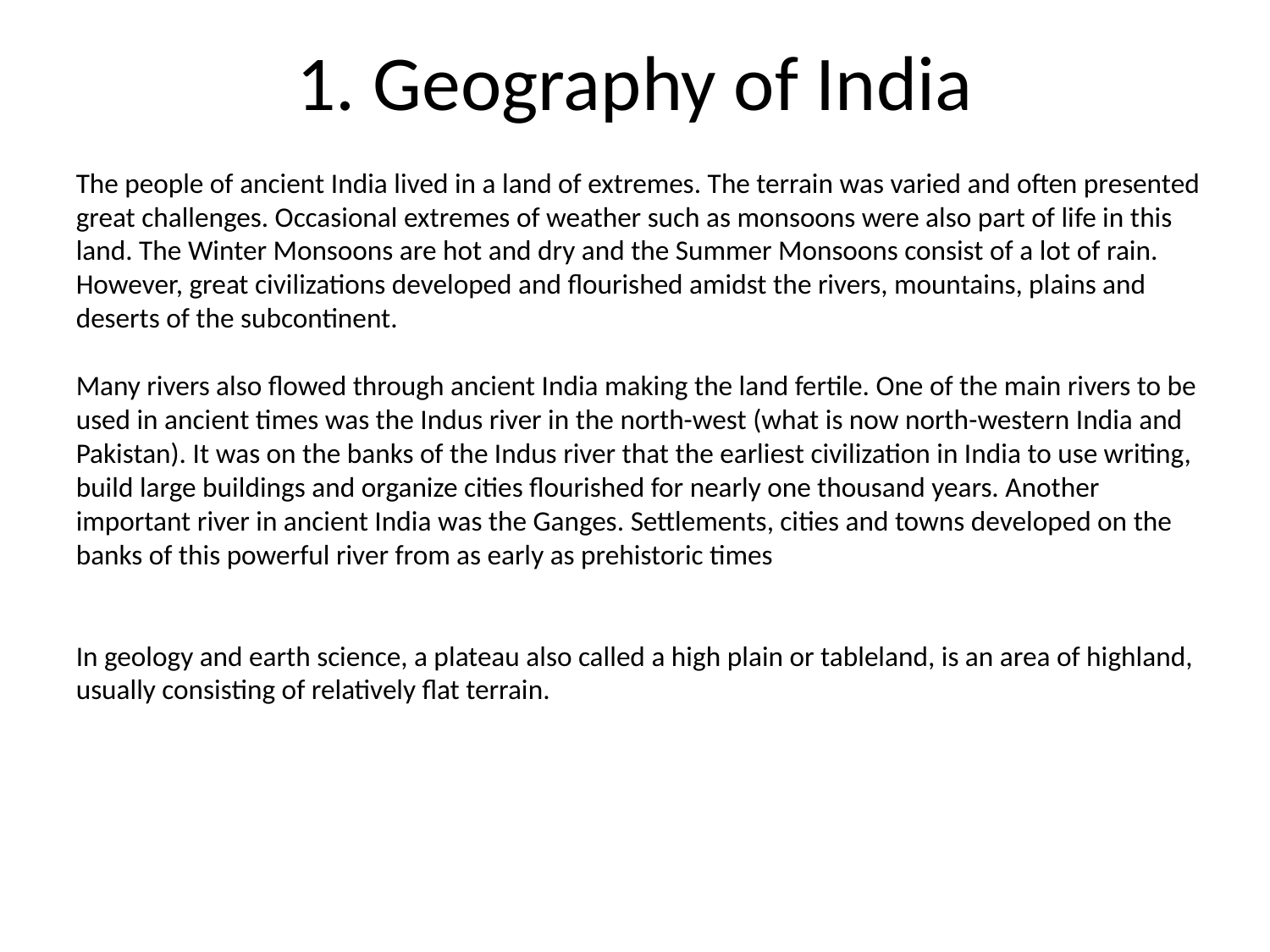

# 1. Geography of India
The people of ancient India lived in a land of extremes. The terrain was varied and often presented great challenges. Occasional extremes of weather such as monsoons were also part of life in this land. The Winter Monsoons are hot and dry and the Summer Monsoons consist of a lot of rain. However, great civilizations developed and flourished amidst the rivers, mountains, plains and deserts of the subcontinent.

Many rivers also flowed through ancient India making the land fertile. One of the main rivers to be used in ancient times was the Indus river in the north-west (what is now north-western India and Pakistan). It was on the banks of the Indus river that the earliest civilization in India to use writing, build large buildings and organize cities flourished for nearly one thousand years. Another important river in ancient India was the Ganges. Settlements, cities and towns developed on the banks of this powerful river from as early as prehistoric times

In geology and earth science, a plateau also called a high plain or tableland, is an area of highland, usually consisting of relatively flat terrain.